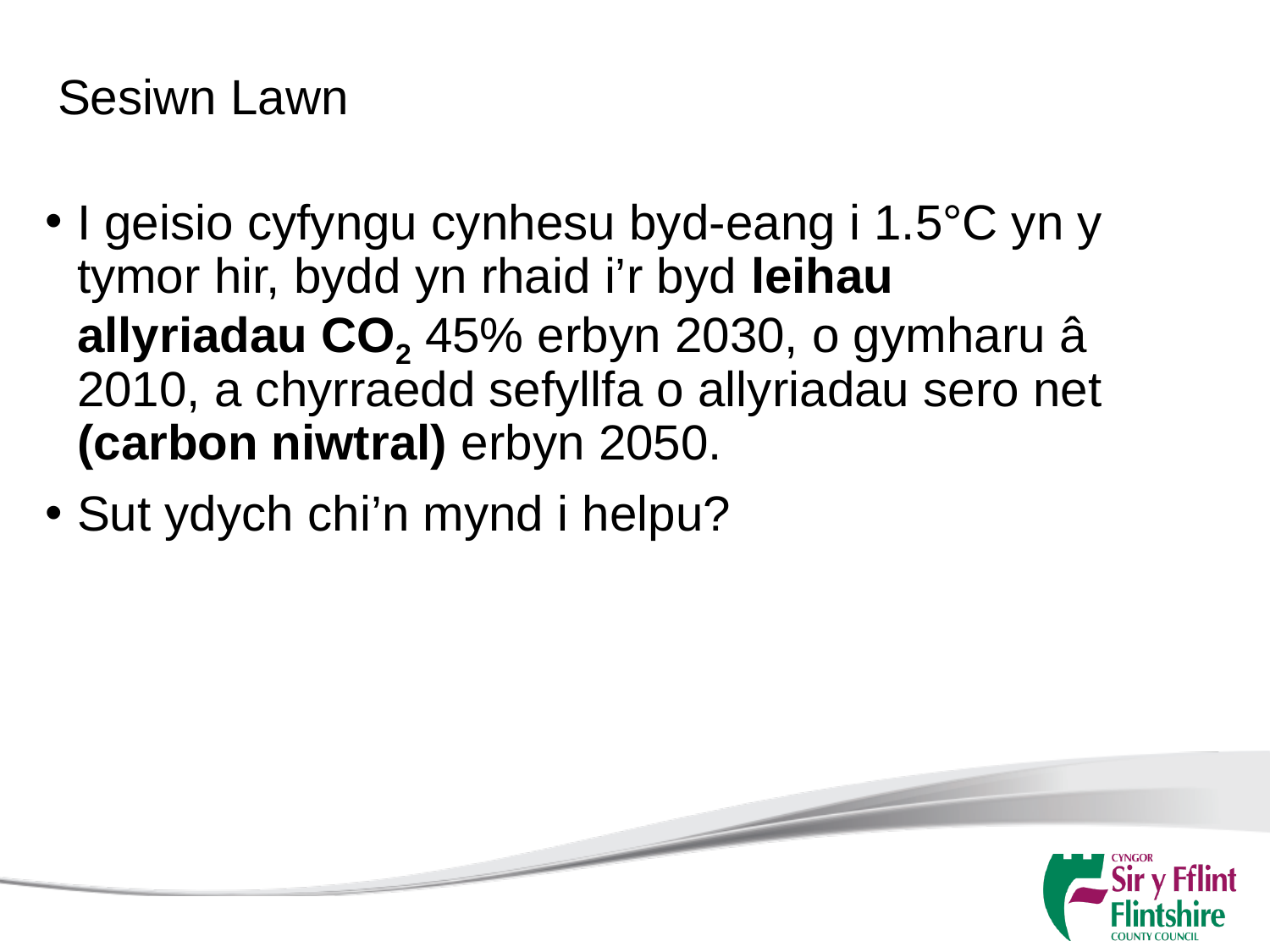

# Sesiwn Lawn
I geisio cyfyngu cynhesu byd-eang i 1.5°C yn y tymor hir, bydd yn rhaid i’r byd leihau allyriadau CO2 45% erbyn 2030, o gymharu â 2010, a chyrraedd sefyllfa o allyriadau sero net (carbon niwtral) erbyn 2050.
Sut ydych chi’n mynd i helpu?